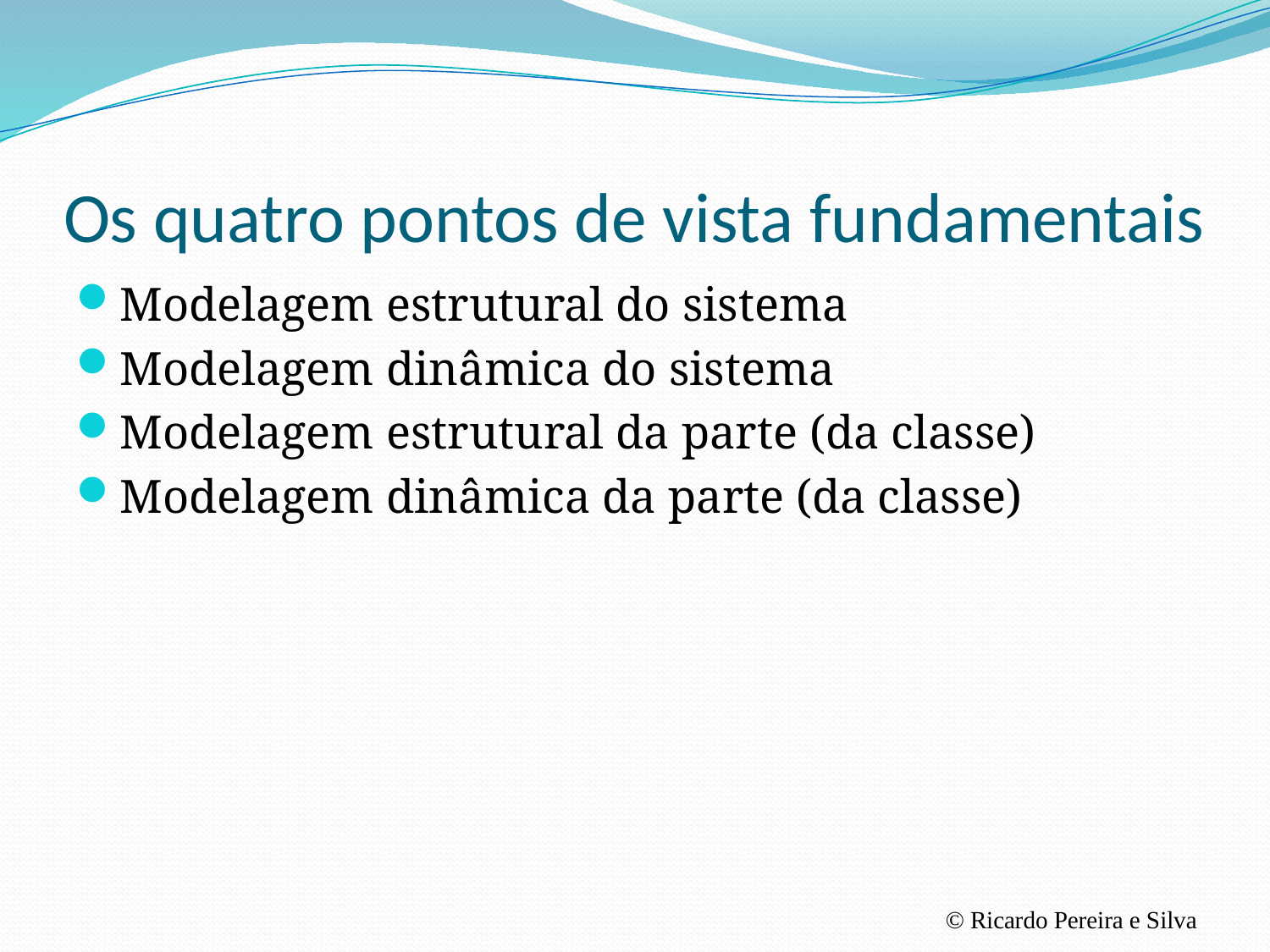

# Os quatro pontos de vista fundamentais
Modelagem estrutural do sistema
Modelagem dinâmica do sistema
Modelagem estrutural da parte (da classe)
Modelagem dinâmica da parte (da classe)
© Ricardo Pereira e Silva